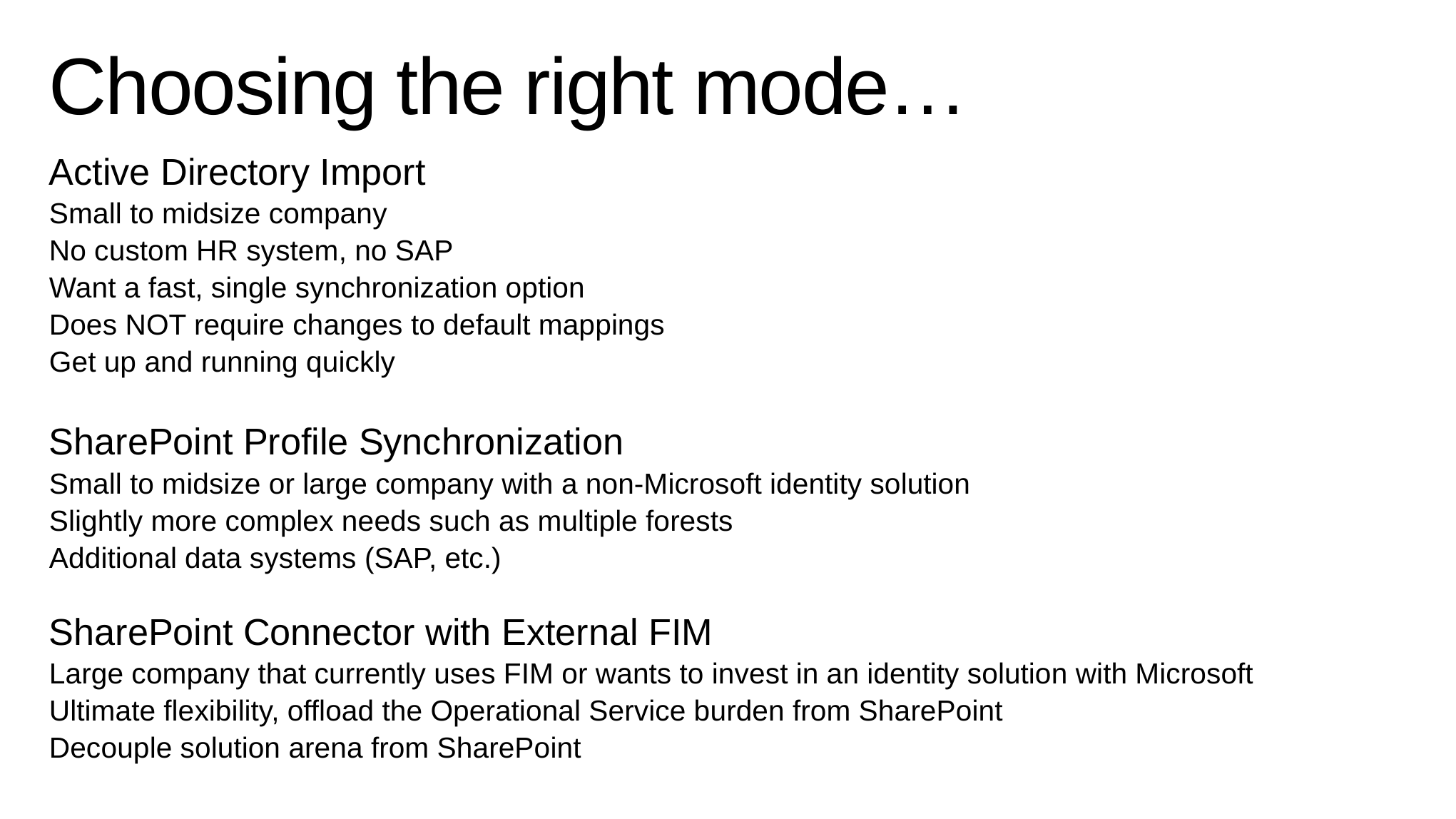

# Choosing the right mode…
Active Directory Import
Small to midsize company
No custom HR system, no SAP
Want a fast, single synchronization option
Does NOT require changes to default mappings
Get up and running quickly

SharePoint Profile Synchronization
Small to midsize or large company with a non-Microsoft identity solution
Slightly more complex needs such as multiple forests
Additional data systems (SAP, etc.)
SharePoint Connector with External FIM
Large company that currently uses FIM or wants to invest in an identity solution with Microsoft
Ultimate flexibility, offload the Operational Service burden from SharePoint
Decouple solution arena from SharePoint